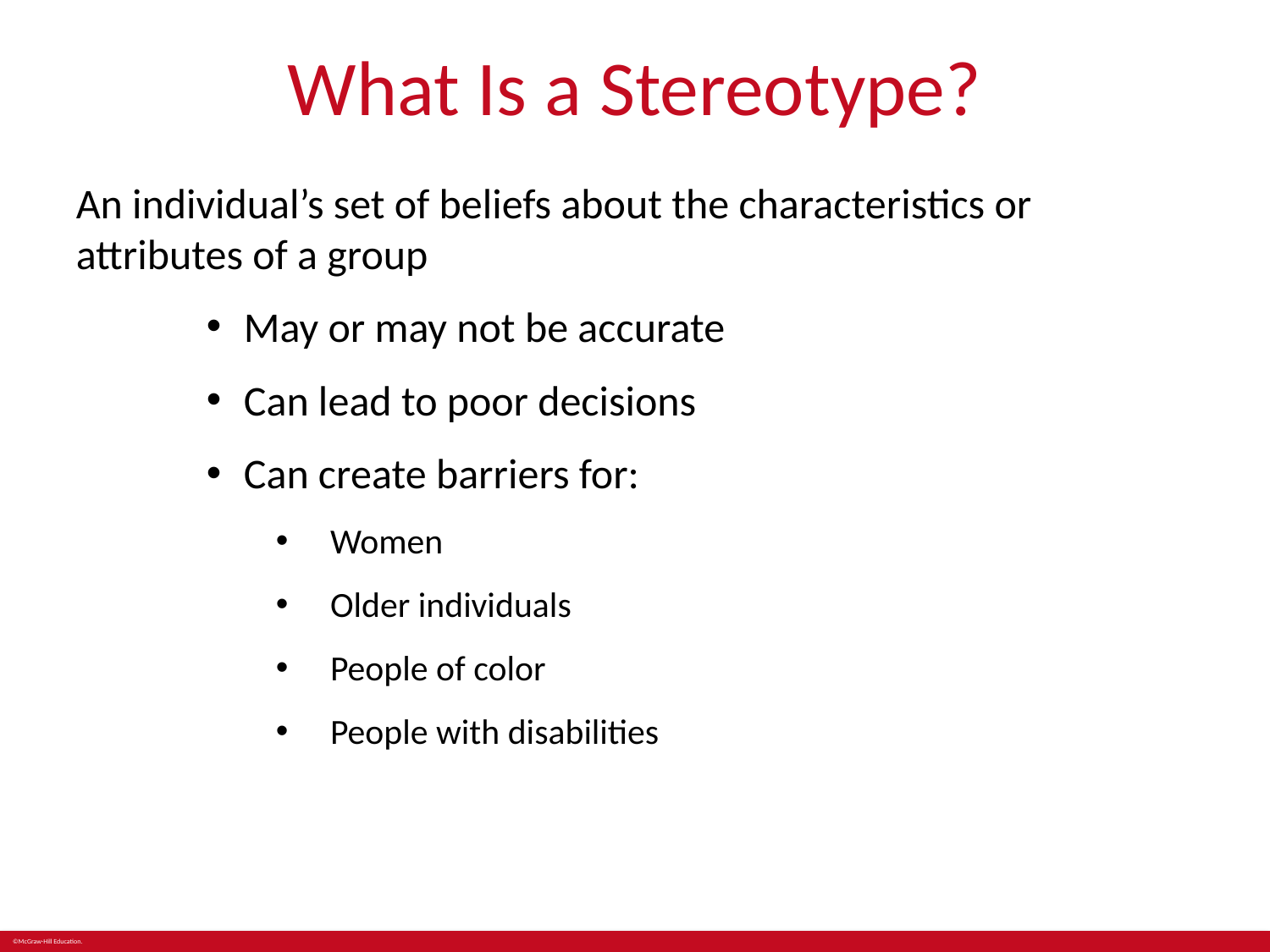

# What Is a Stereotype?
An individual’s set of beliefs about the characteristics or attributes of a group
May or may not be accurate
Can lead to poor decisions
Can create barriers for:
Women
Older individuals
People of color
People with disabilities